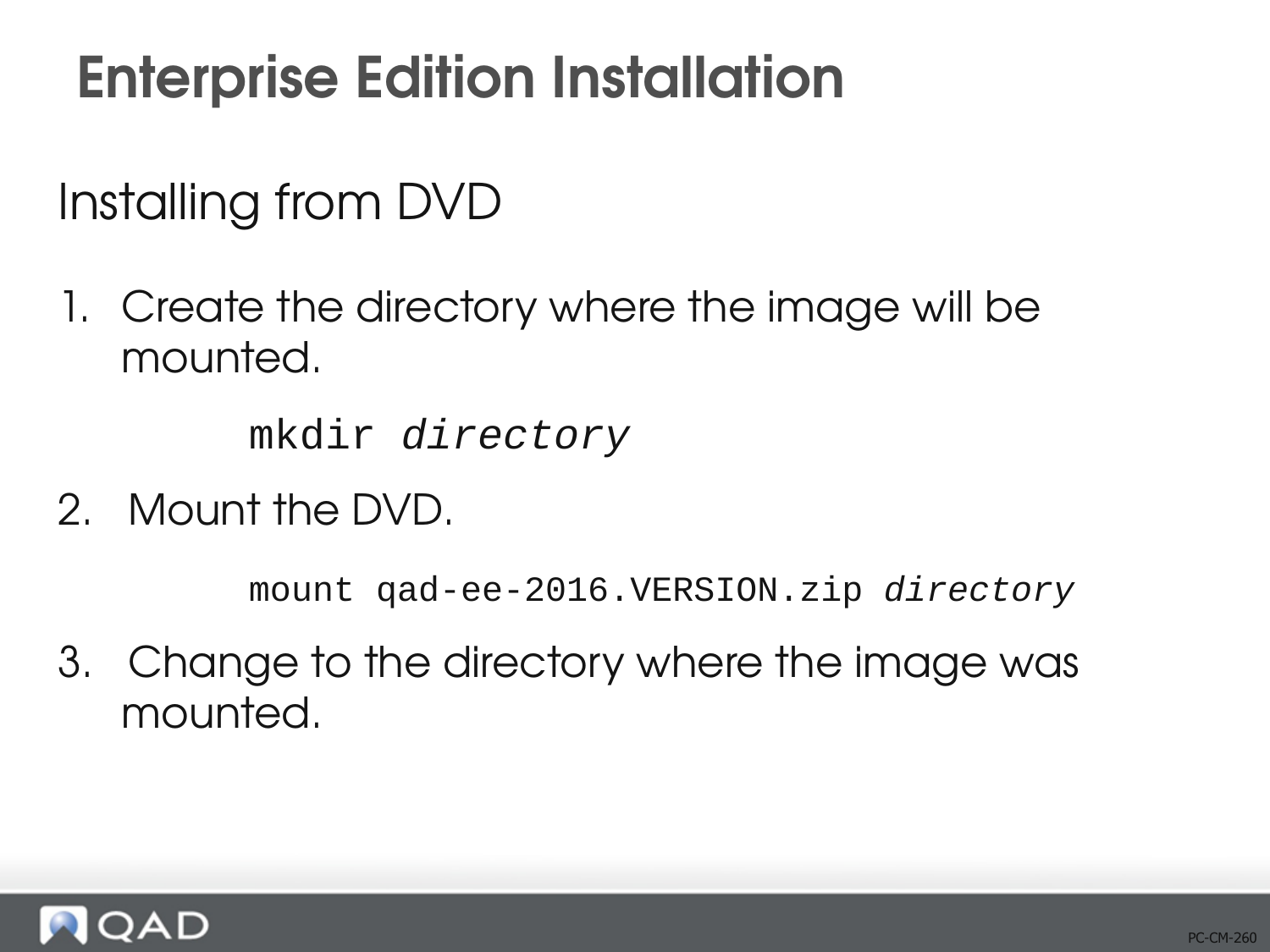

# Enterprise Edition Installation
Installing from DVD

Create the directory where the image will be  mounted.

		mkdir directory

2.   Mount the DVD.

		mount qad-ee-2016.VERSION.zip directory

3.   Change to the directory where the image was mounted.
PC-CM-260